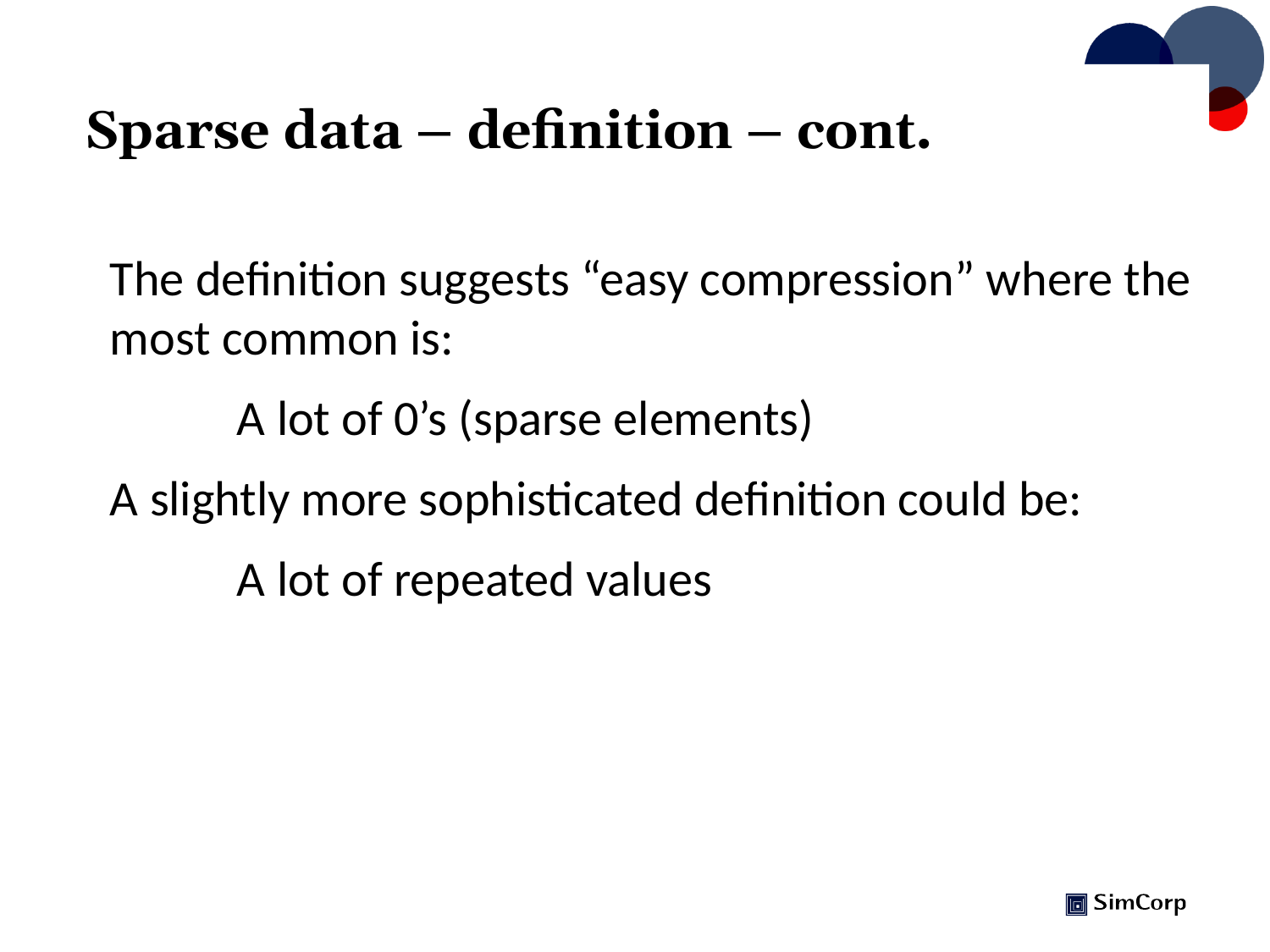

# Sparse data – definition – cont.
	The definition suggests “easy compression” where the most common is:
		A lot of 0’s (sparse elements)
	A slightly more sophisticated definition could be:
		A lot of repeated values